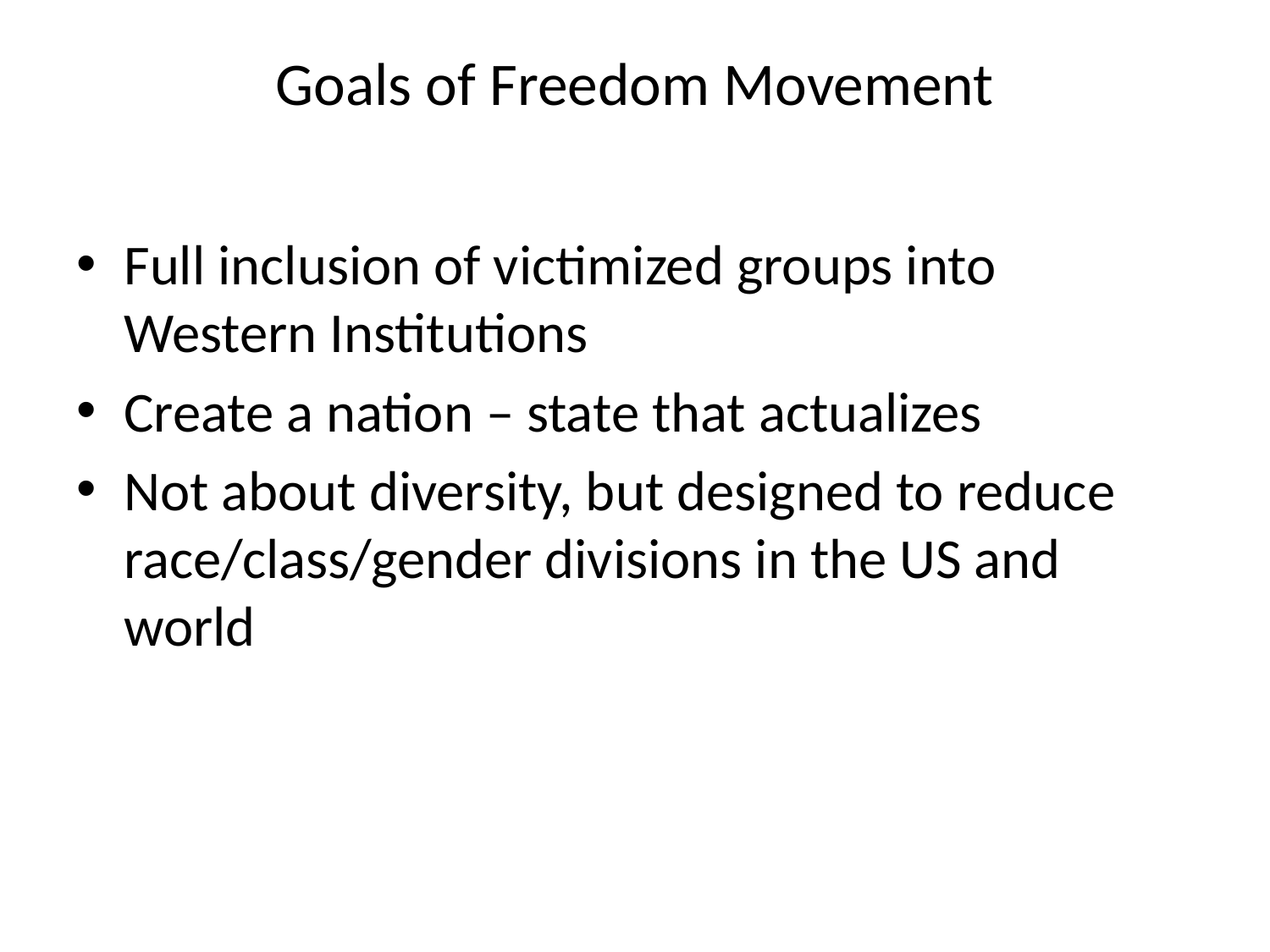

# Goals of Freedom Movement
Full inclusion of victimized groups into Western Institutions
Create a nation – state that actualizes
Not about diversity, but designed to reduce race/class/gender divisions in the US and world